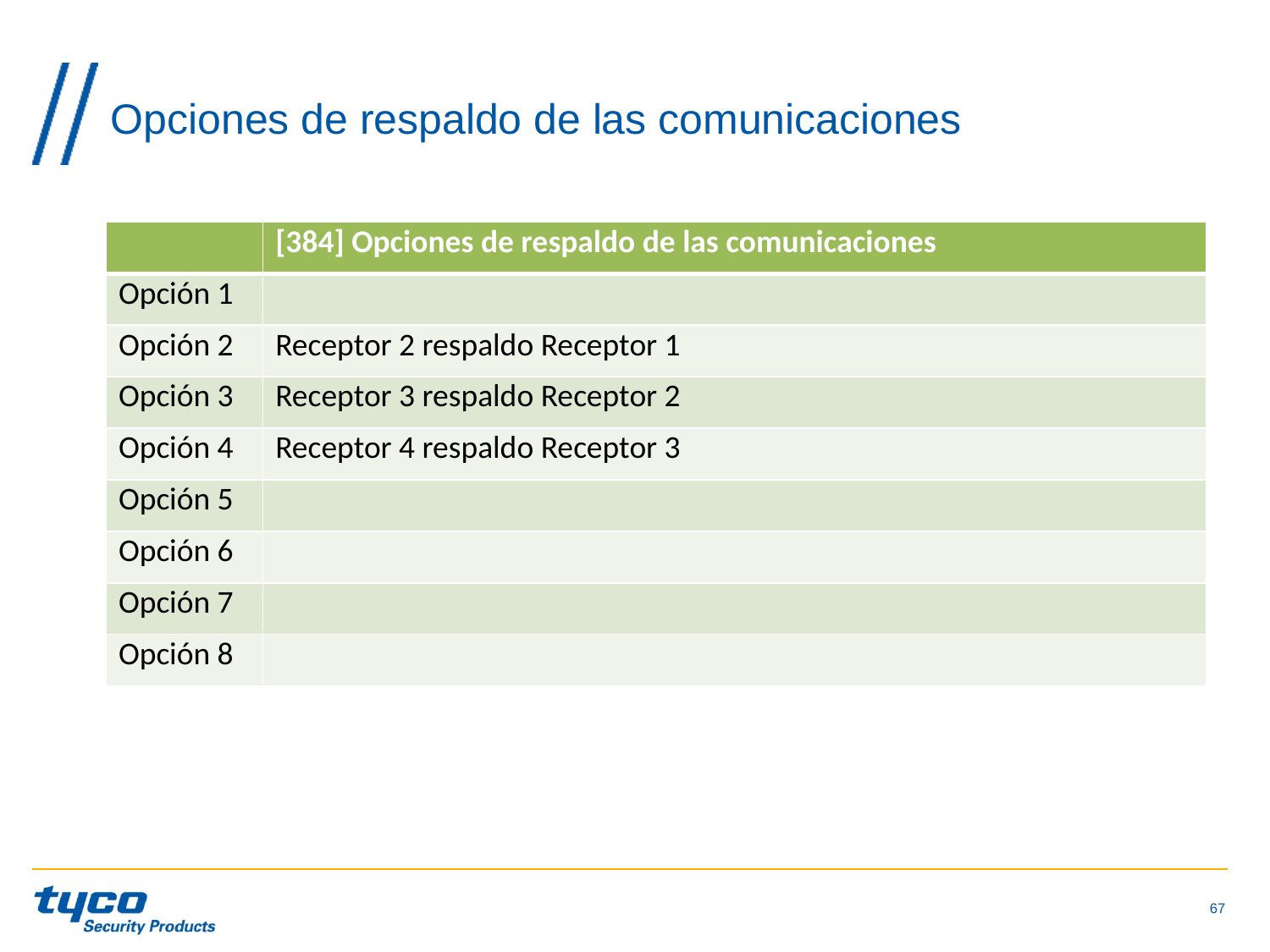

# Opciones de respaldo de las comunicaciones
|  | [384] Opciones de respaldo de las comunicaciones |
| --- | --- |
| Opción 1 |  |
| Opción 2 | Receptor 2 respaldo Receptor 1 |
| Opción 3 | Receptor 3 respaldo Receptor 2 |
| Opción 4 | Receptor 4 respaldo Receptor 3 |
| Opción 5 |  |
| Opción 6 |  |
| Opción 7 |  |
| Opción 8 |  |
67